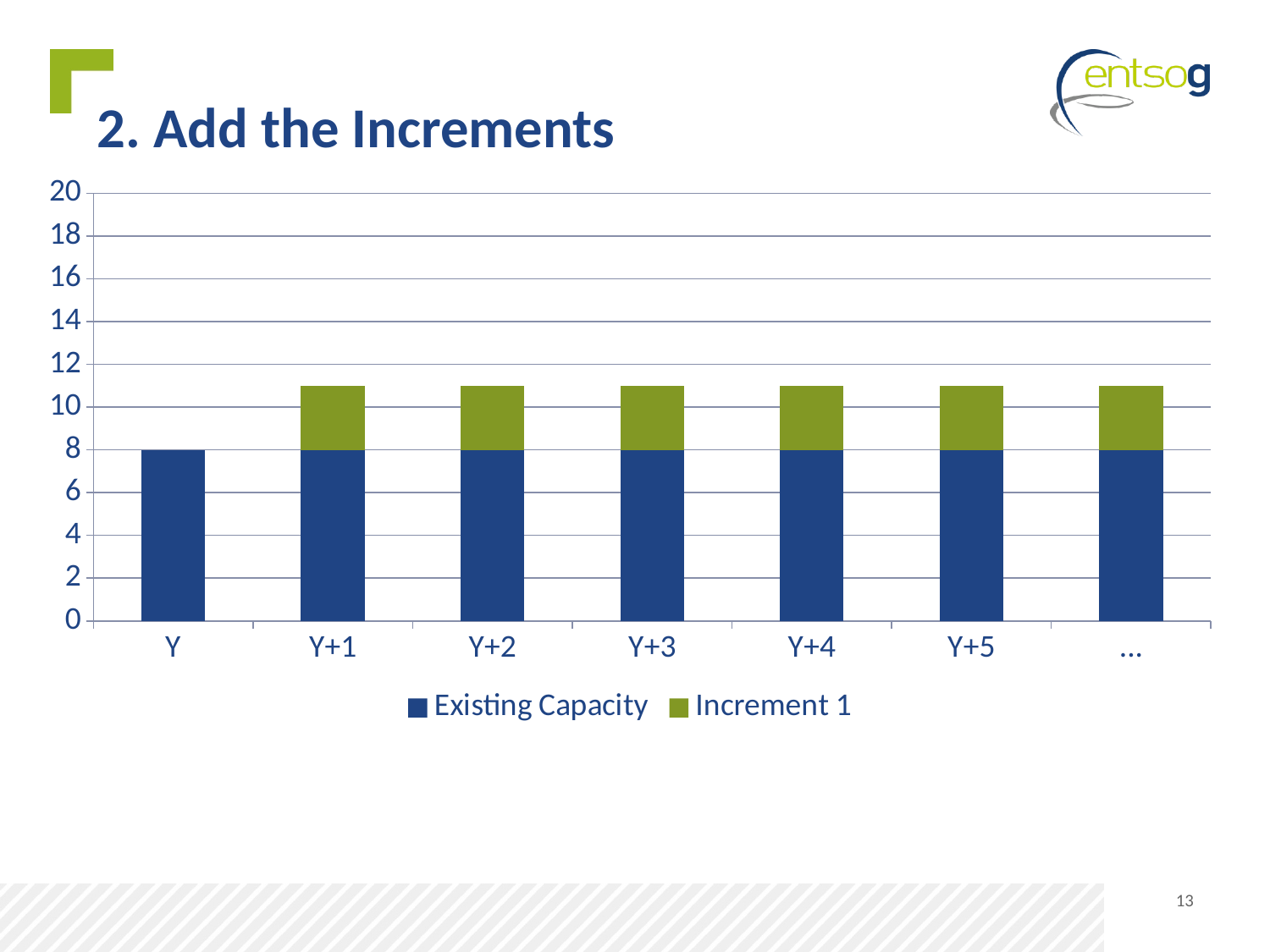

# 2. Add the Increments

### Chart

| Category | Existing Capacity | Increment 1 |
|---|---|---|
| Y | 8.0 | 0.0 |
| Y+1 | 8.0 | 3.0 |
| Y+2 | 8.0 | 3.0 |
| Y+3 | 8.0 | 3.0 |
| Y+4 | 8.0 | 3.0 |
| Y+5 | 8.0 | 3.0 |
| ... | 8.0 | 3.0 |
13